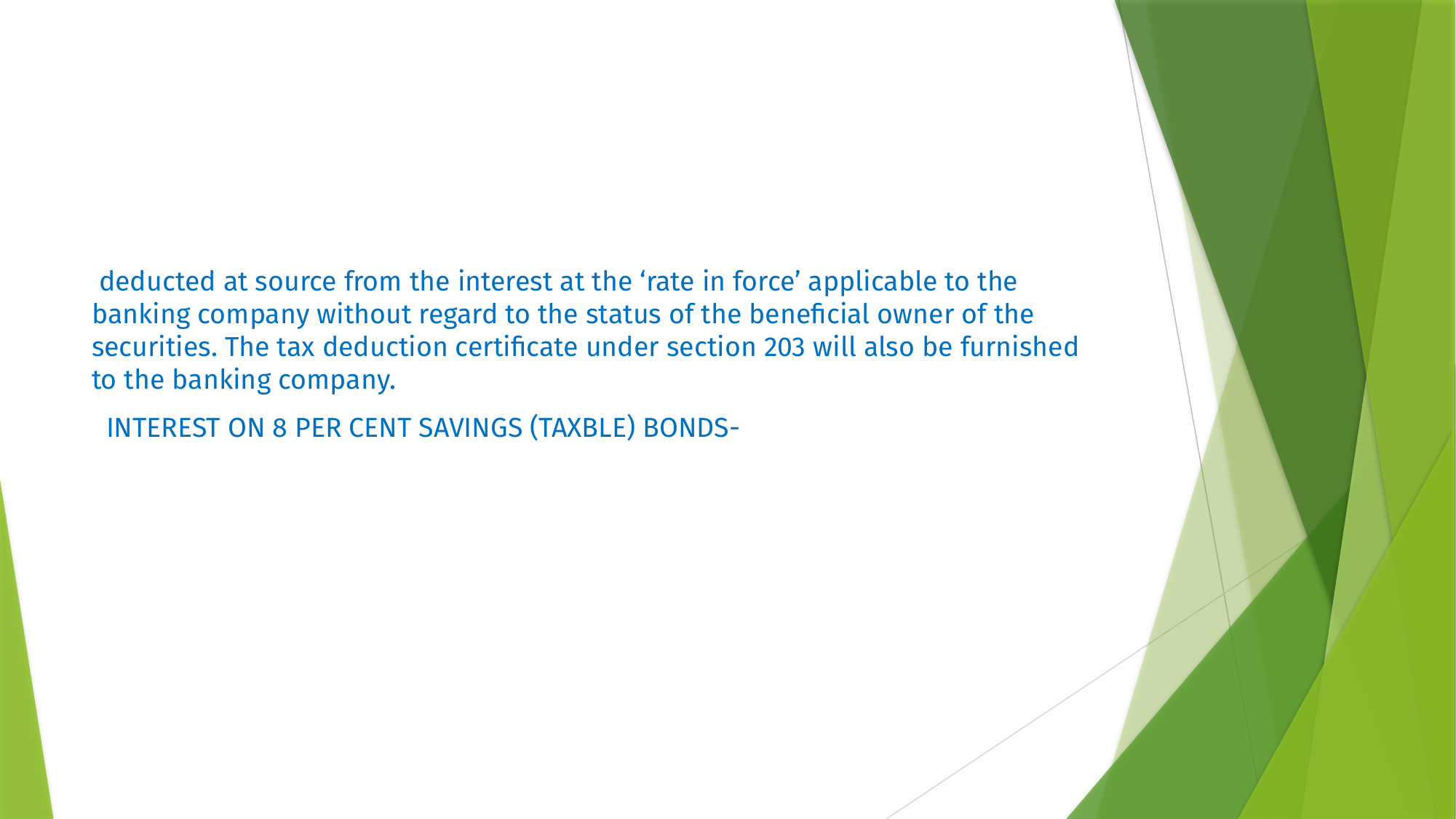

#
 deducted at source from the interest at the ‘rate in force’ applicable to the banking company without regard to the status of the beneficial owner of the securities. The tax deduction certificate under section 203 will also be furnished to the banking company.
  INTEREST ON 8 PER CENT SAVINGS (TAXBLE) BONDS-